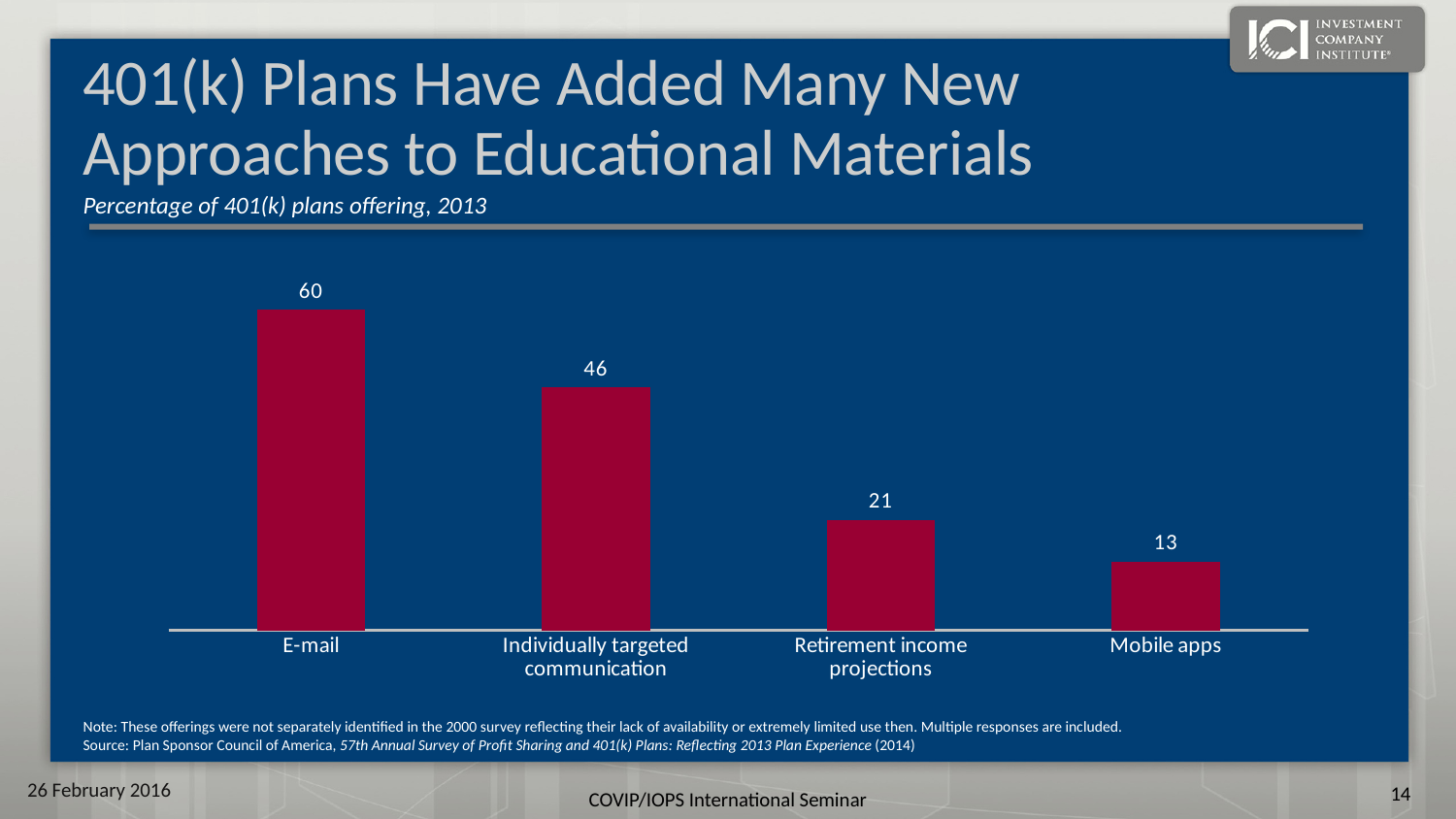

# 401(k) Plans Have Added Many New Approaches to Educational Materials
Percentage of 401(k) plans offering, 2013

### Chart

| Category | Column1 |
|---|---|
| E-mail | 60.3 |
| Individually targeted communication | 45.7 |
| Retirement income projections | 20.8 |
| Mobile apps | 12.9 |
Note: These offerings were not separately identified in the 2000 survey reflecting their lack of availability or extremely limited use then. Multiple responses are included.
Source: Plan Sponsor Council of America, 57th Annual Survey of Profit Sharing and 401(k) Plans: Reflecting 2013 Plan Experience (2014)
26 February 2016
14
COVIP/IOPS International Seminar